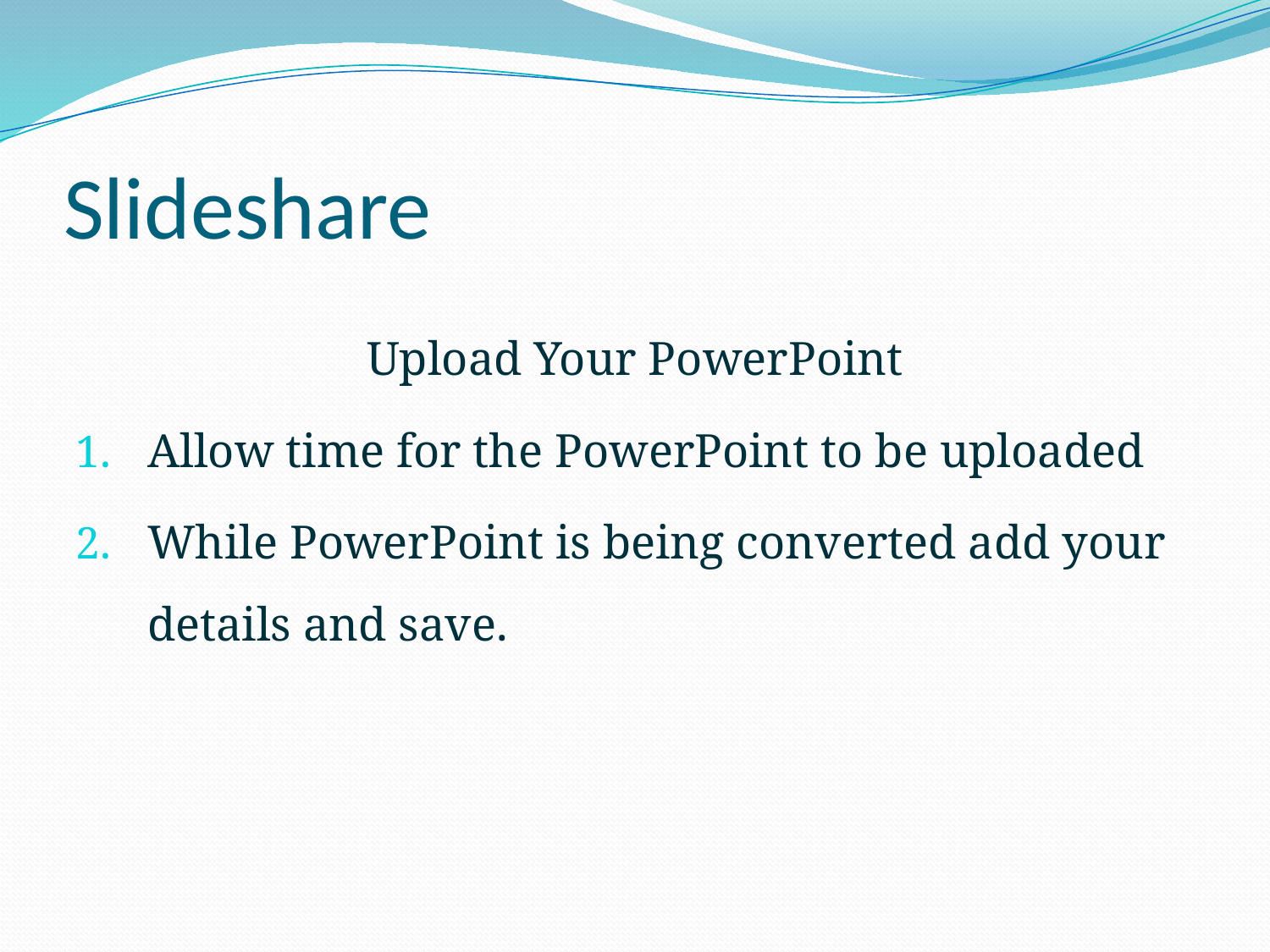

# Slideshare
Upload Your PowerPoint
Allow time for the PowerPoint to be uploaded
While PowerPoint is being converted add your details and save.